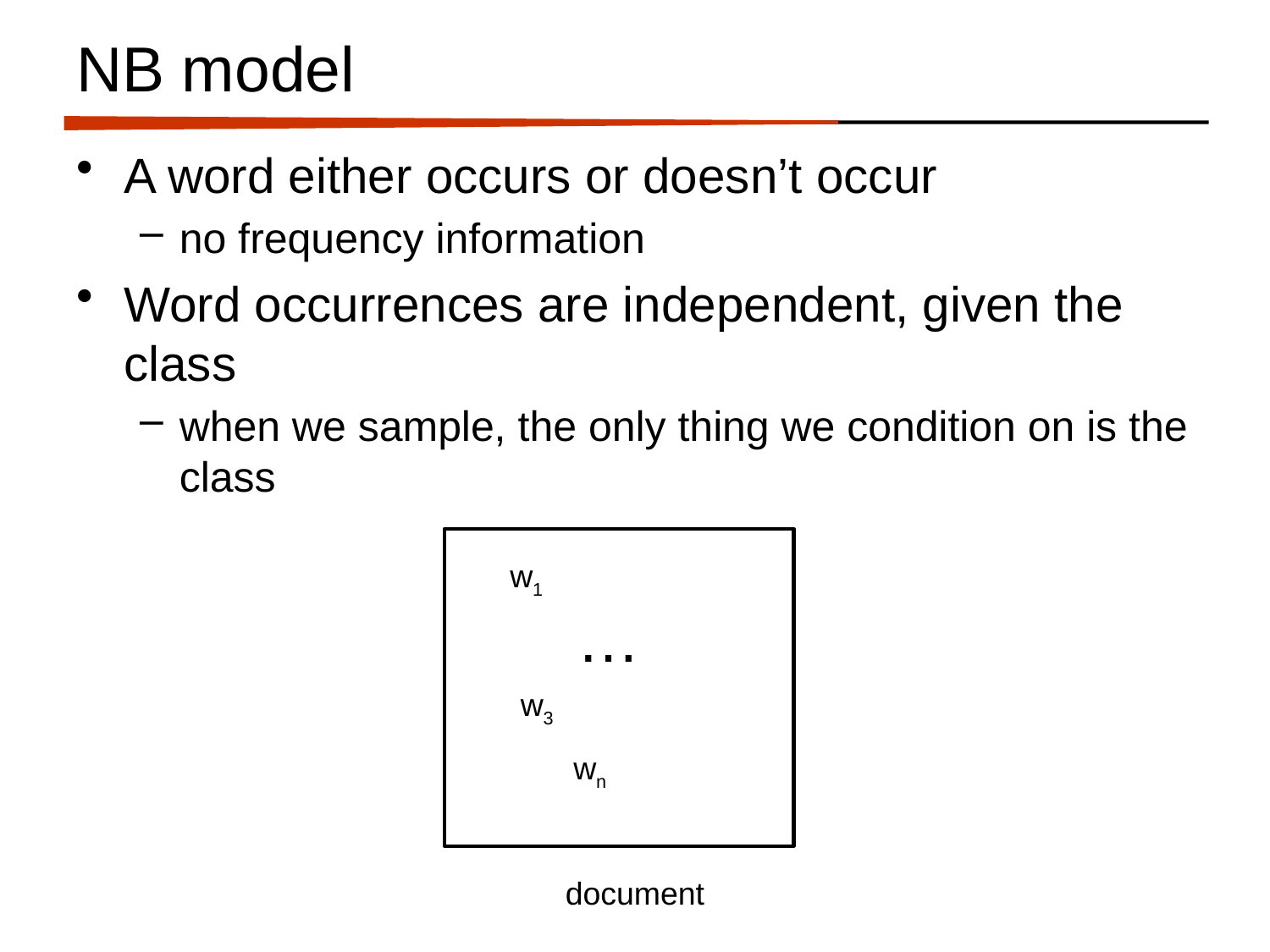

# NB model
A word either occurs or doesn’t occur
no frequency information
Word occurrences are independent, given the class
when we sample, the only thing we condition on is the class

w1
…
w3
wn
document